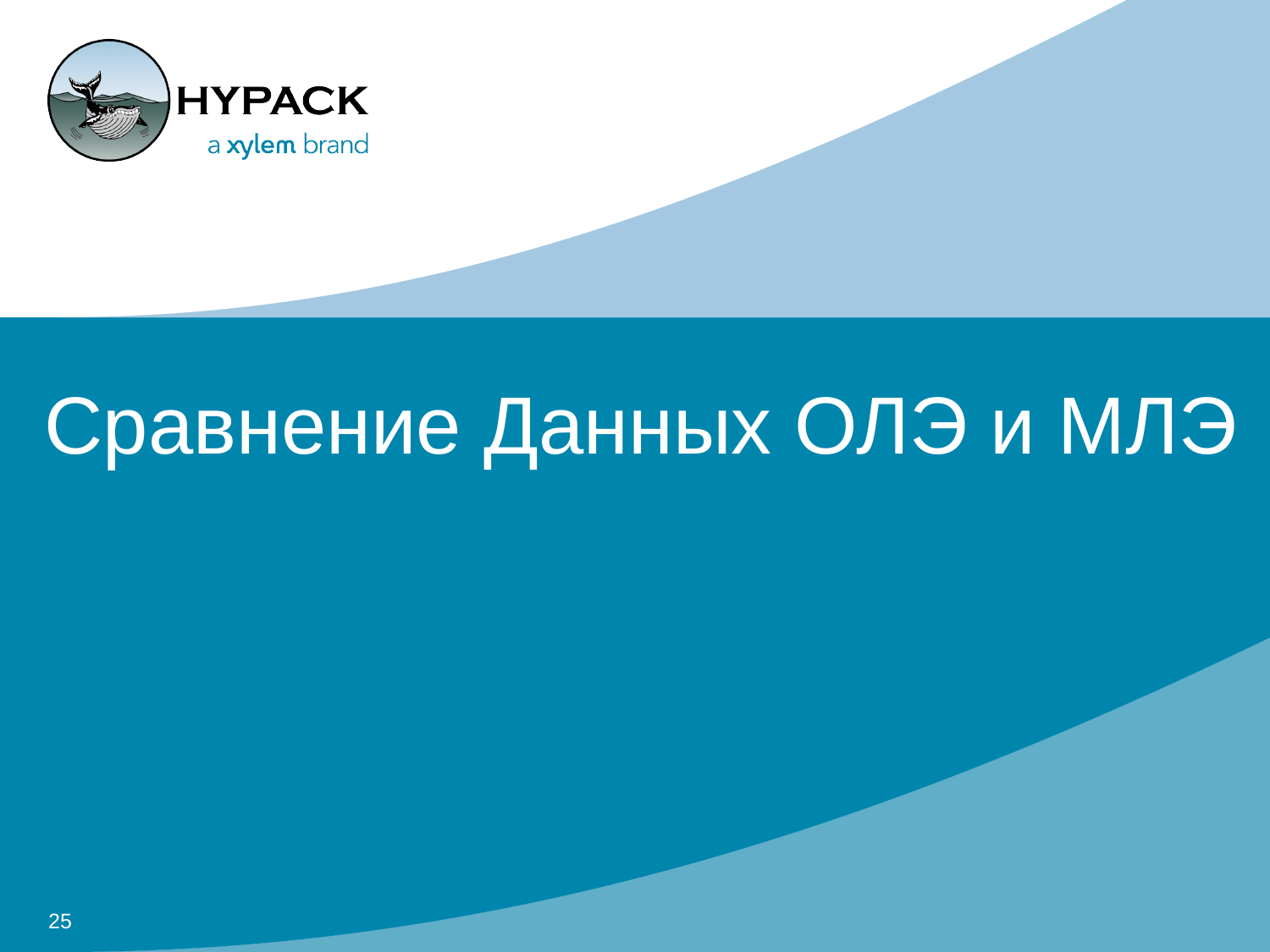

# Сравнение Данных ОЛЭ и МЛЭ
25